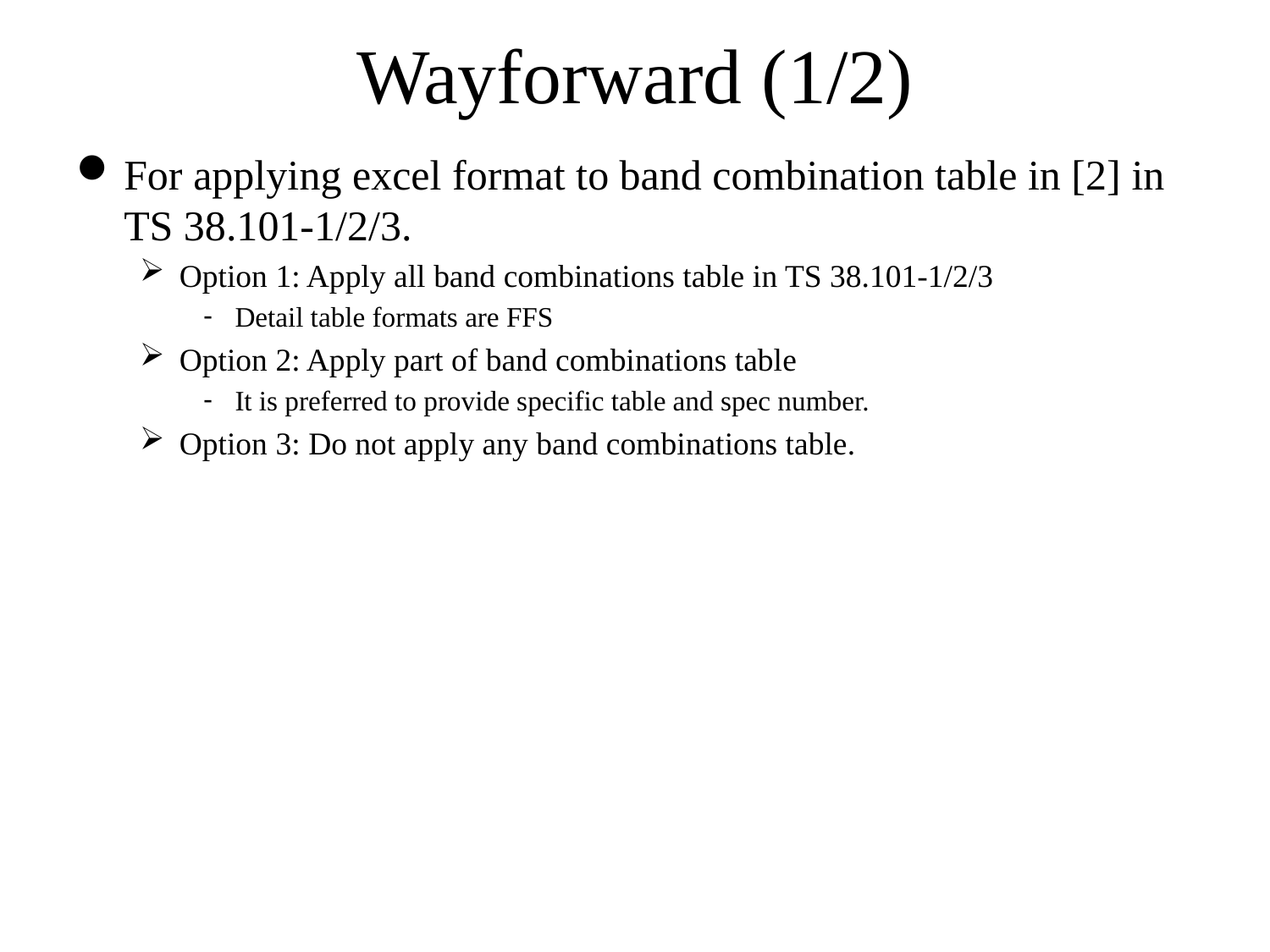

# Wayforward (1/2)
For applying excel format to band combination table in [2] in TS 38.101-1/2/3.
Option 1: Apply all band combinations table in TS 38.101-1/2/3
Detail table formats are FFS
Option 2: Apply part of band combinations table
It is preferred to provide specific table and spec number.
Option 3: Do not apply any band combinations table.